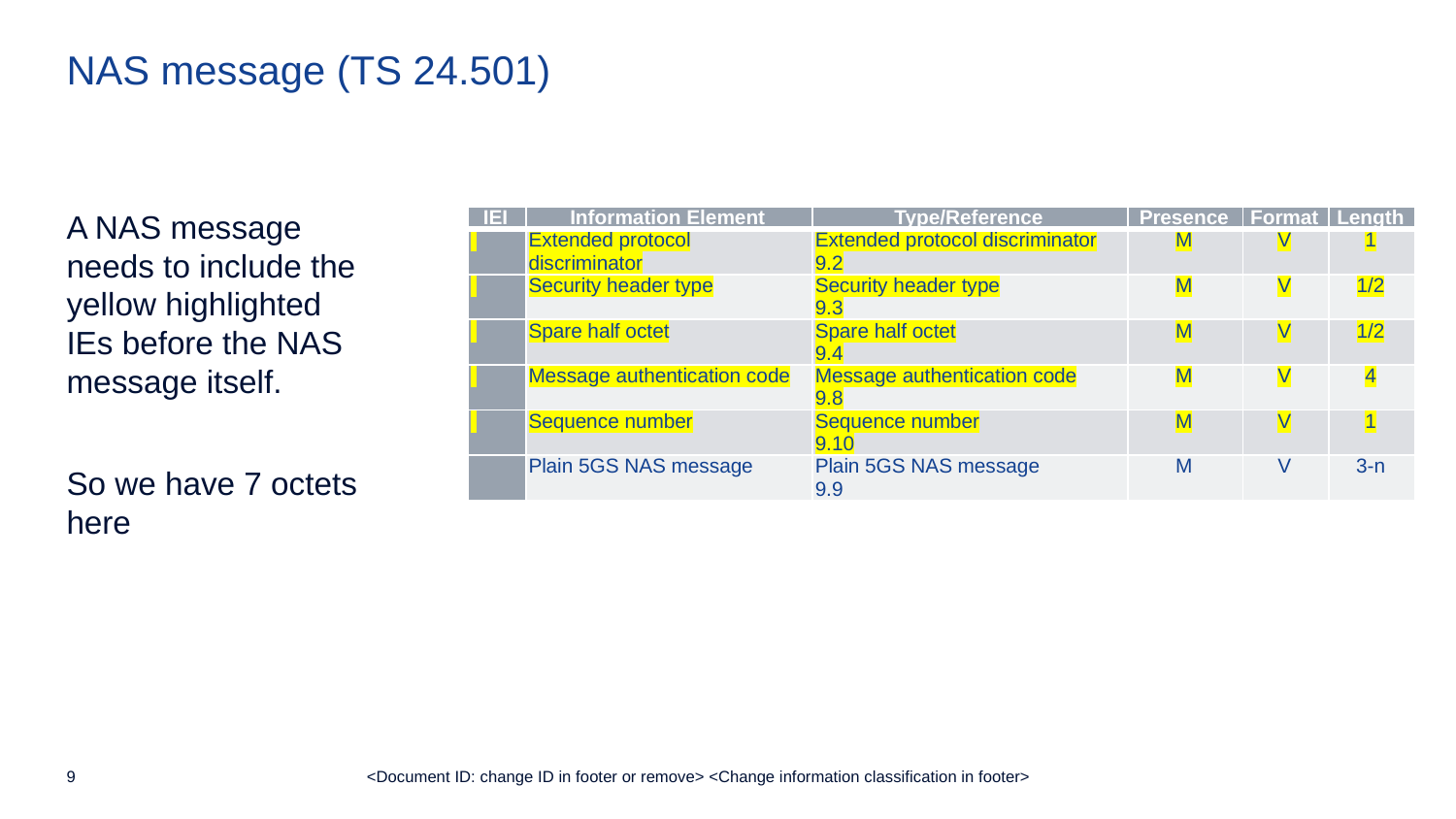

NAS message (TS 24.501)
A NAS message needs to include the yellow highlighted IEs before the NAS message itself.

So we have 7 octets here
| IEI | Information Element | Type/Reference | Presence | Format | Length |
| --- | --- | --- | --- | --- | --- |
|  | Extended protocol discriminator | Extended protocol discriminator 9.2 | M | V | 1 |
|  | Security header type | Security header type 9.3 | M | V | 1/2 |
|  | Spare half octet | Spare half octet 9.4 | M | V | 1/2 |
|  | Message authentication code | Message authentication code 9.8 | M | V | 4 |
|  | Sequence number | Sequence number 9.10 | M | V | 1 |
|  | Plain 5GS NAS message | Plain 5GS NAS message 9.9 | M | V | 3-n |

<Document ID: change ID in footer or remove> <Change information classification in footer>